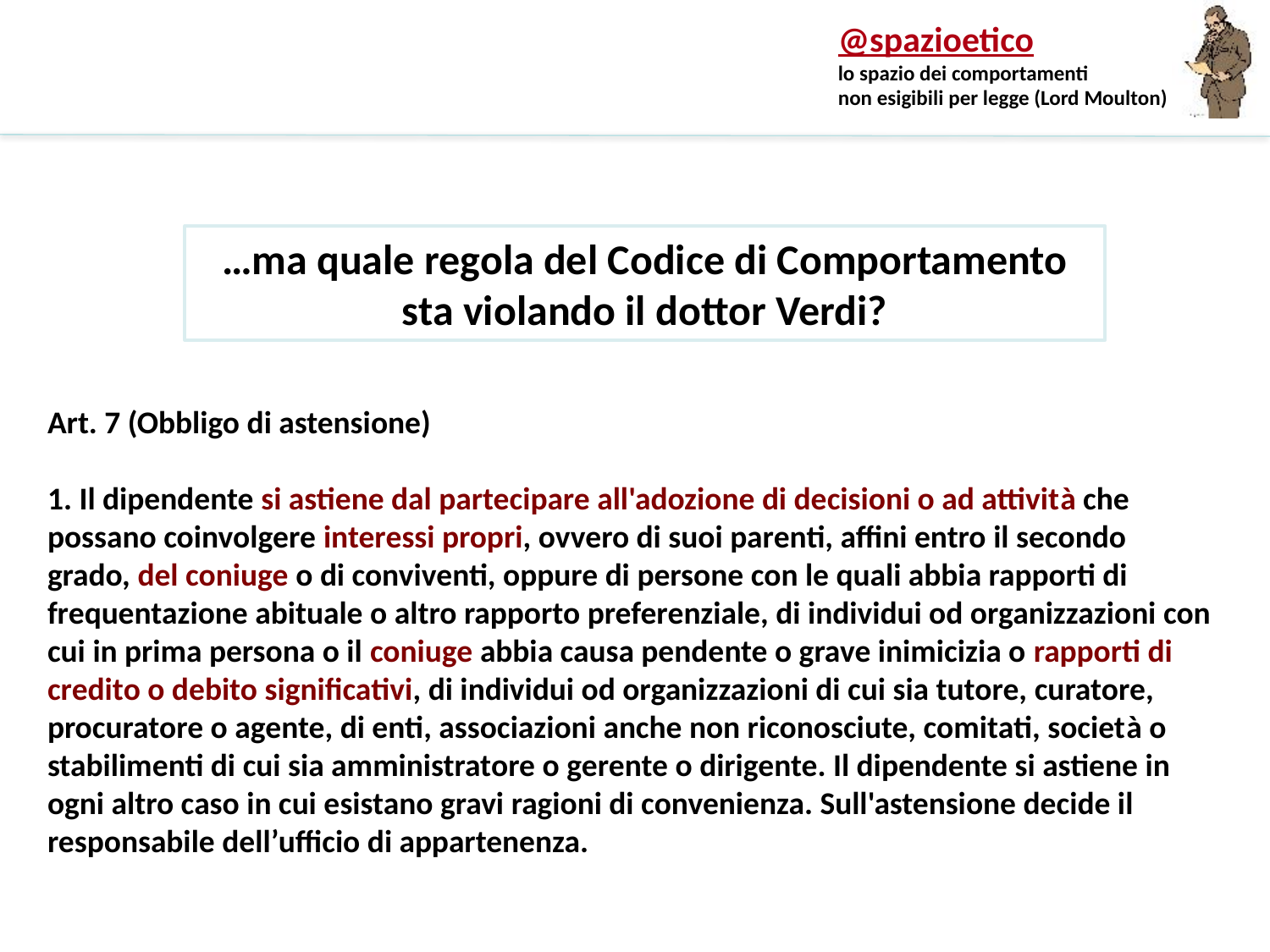

…ma quale regola del Codice di Comportamento sta violando il dottor Verdi?
Art. 7 (Obbligo di astensione)

1. Il dipendente si astiene dal partecipare all'adozione di decisioni o ad attività che possano coinvolgere interessi propri, ovvero di suoi parenti, affini entro il secondo grado, del coniuge o di conviventi, oppure di persone con le quali abbia rapporti di frequentazione abituale o altro rapporto preferenziale, di individui od organizzazioni con cui in prima persona o il coniuge abbia causa pendente o grave inimicizia o rapporti di credito o debito significativi, di individui od organizzazioni di cui sia tutore, curatore, procuratore o agente, di enti, associazioni anche non riconosciute, comitati, società o stabilimenti di cui sia amministratore o gerente o dirigente. Il dipendente si astiene in ogni altro caso in cui esistano gravi ragioni di convenienza. Sull'astensione decide il responsabile dell’ufficio di appartenenza.